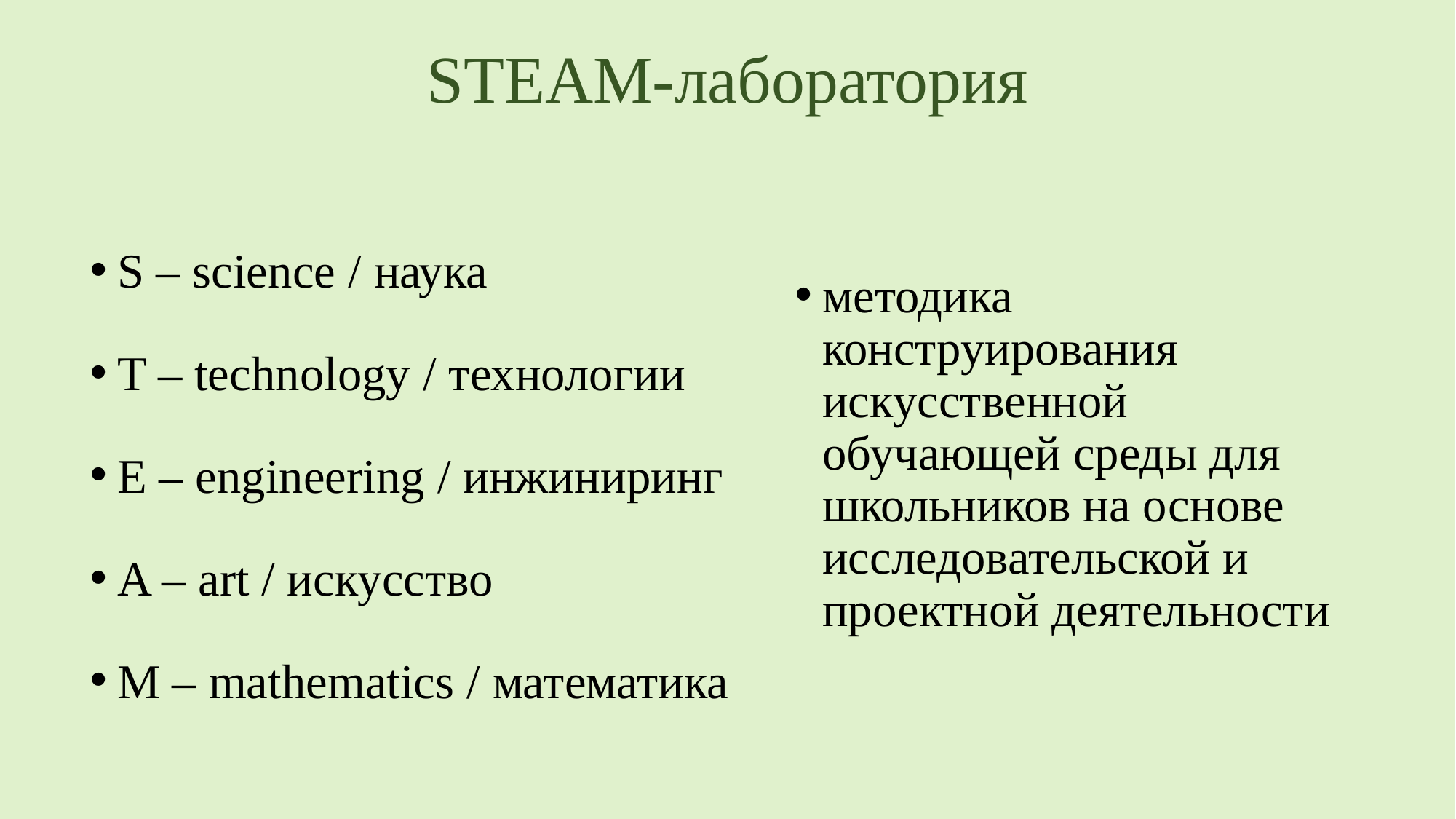

# STEAM-лаборатория
S – science / наука
T – technology / технологии
E – engineering / инжиниринг
A – art / искусство
M – mathematics / математика
методика конструирования искусственной обучающей среды для школьников на основе исследовательской и проектной деятельности